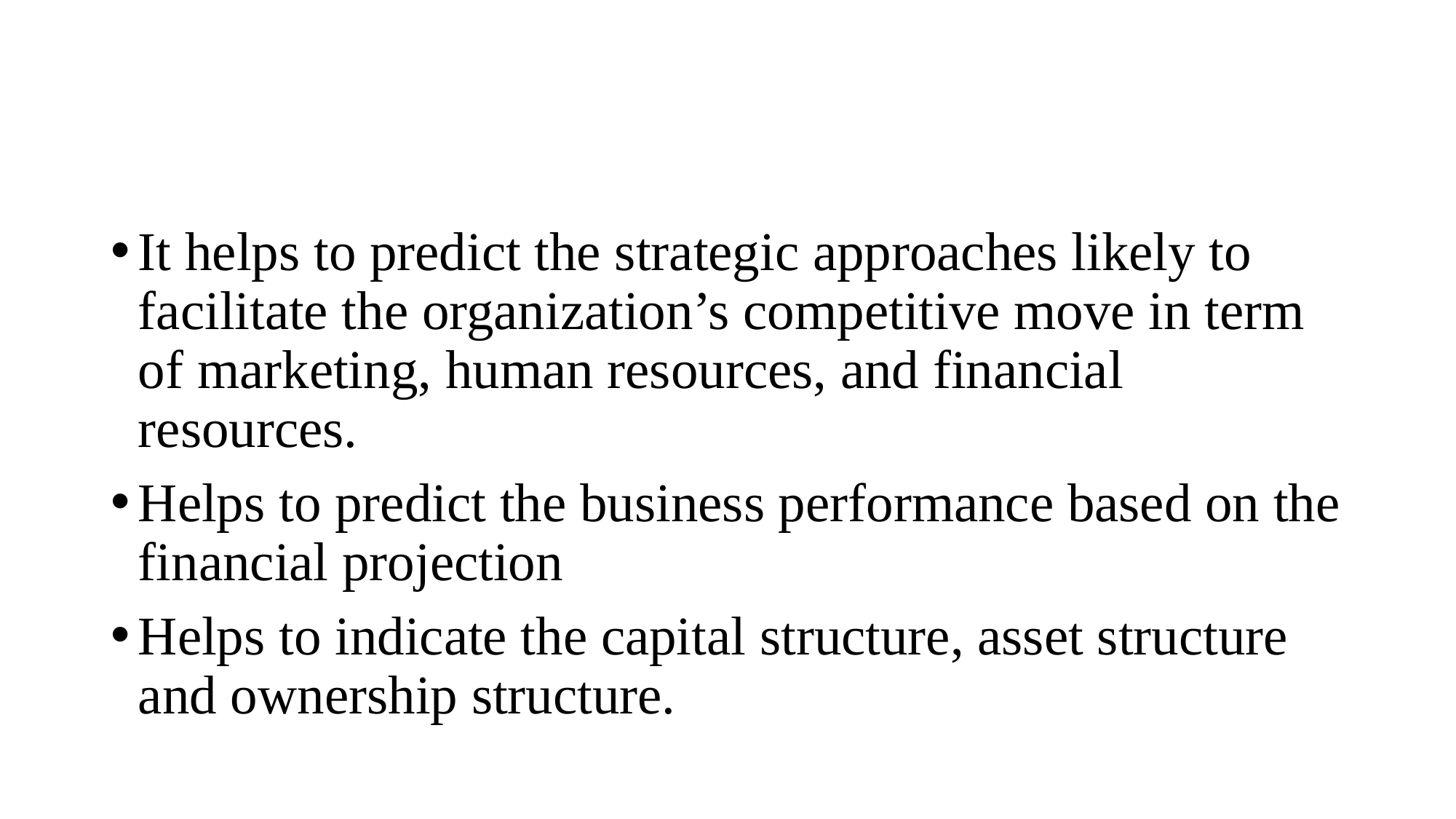

#
It helps to predict the strategic approaches likely to facilitate the organization’s competitive move in term of marketing, human resources, and financial resources.
Helps to predict the business performance based on the financial projection
Helps to indicate the capital structure, asset structure and ownership structure.